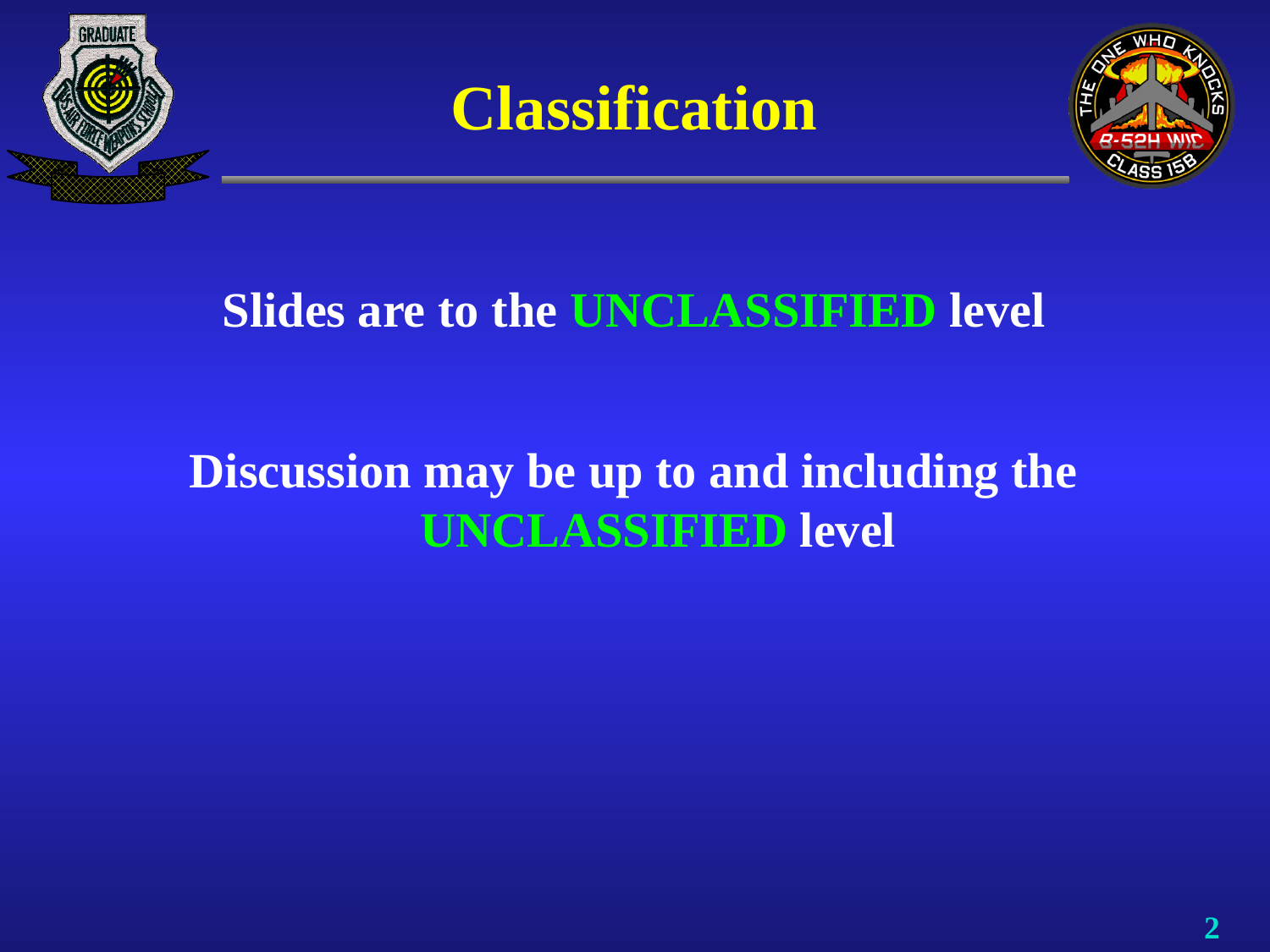

# Classification

Slides are to the UNCLASSIFIED level

Discussion may be up to and including the UNCLASSIFIED level